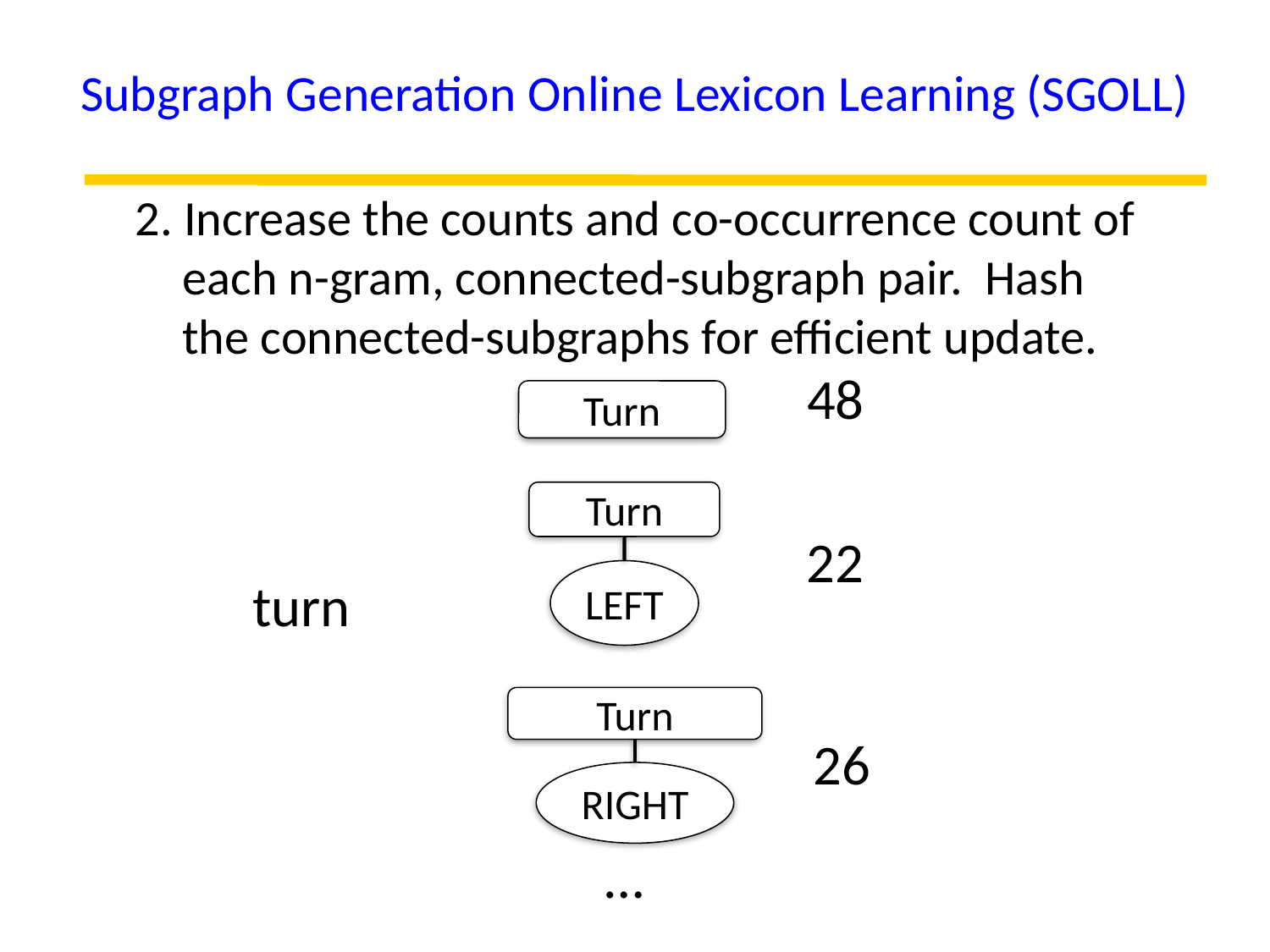

Subgraph Generation Online Lexicon Learning (SGOLL)

2. Increase the counts and co-occurrence count of each n-gram, connected-subgraph pair.  Hash the connected-subgraphs for efficient update.
48
Turn
Turn
LEFT
22
turn
Turn
RIGHT
26
…